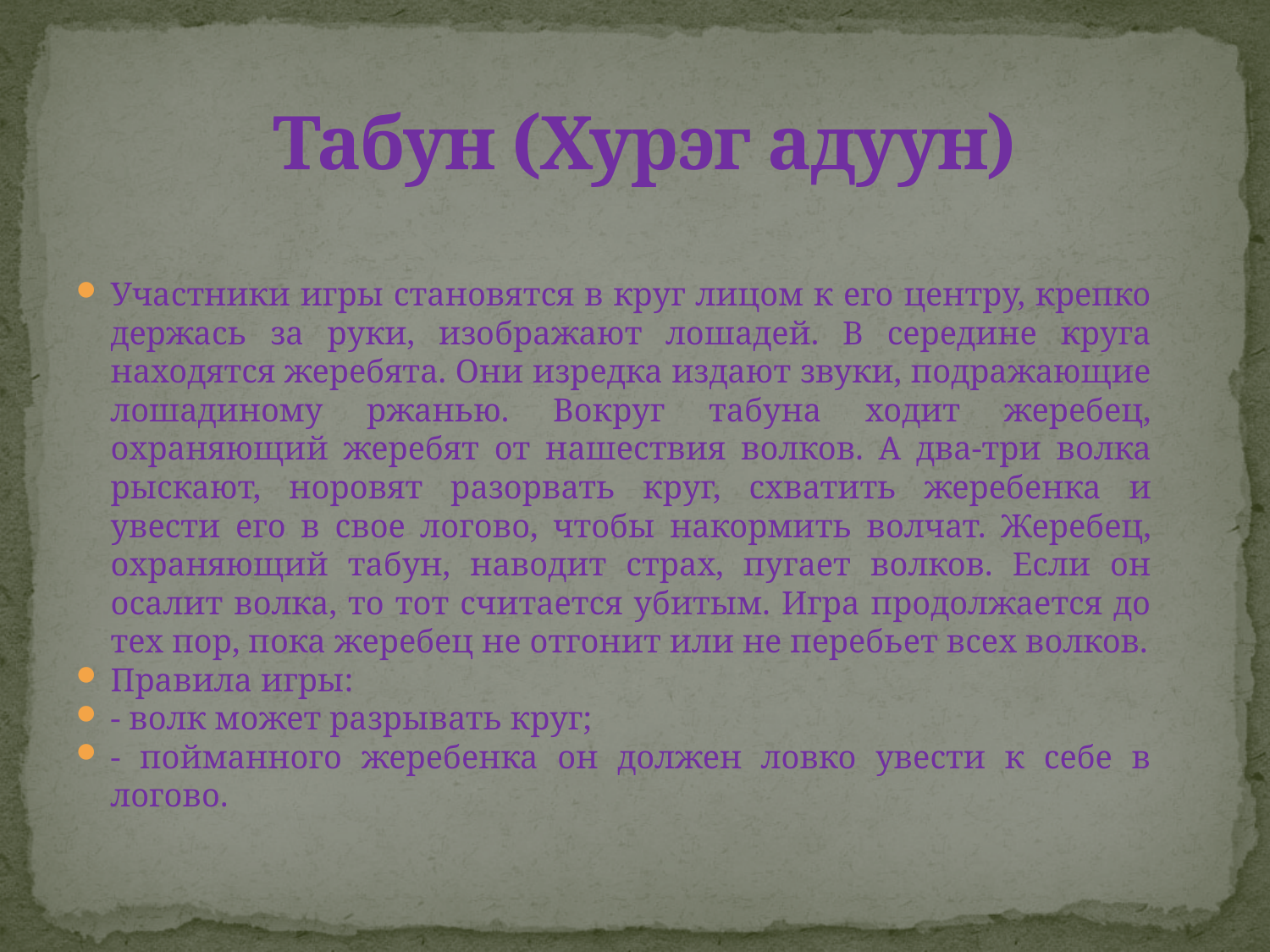

# Табун (Хурэг адуун)
Участники игры становятся в круг лицом к его центру, крепко держась за руки, изображают лошадей. В середине круга находятся жеребята. Они изредка издают звуки, подражающие лошадиному ржанью. Вокруг табуна ходит жеребец, охраняющий жеребят от нашествия волков. А два-три волка рыскают, норовят разорвать круг, схватить жеребенка и увести его в свое логово, чтобы накормить волчат. Жеребец, охраняющий табун, наводит страх, пугает волков. Если он осалит волка, то тот считается убитым. Игра продолжается до тех пор, пока жеребец не отгонит или не перебьет всех волков.
Правила игры:
- волк может разрывать круг;
- пойманного жеребенка он должен ловко увести к себе в логово.